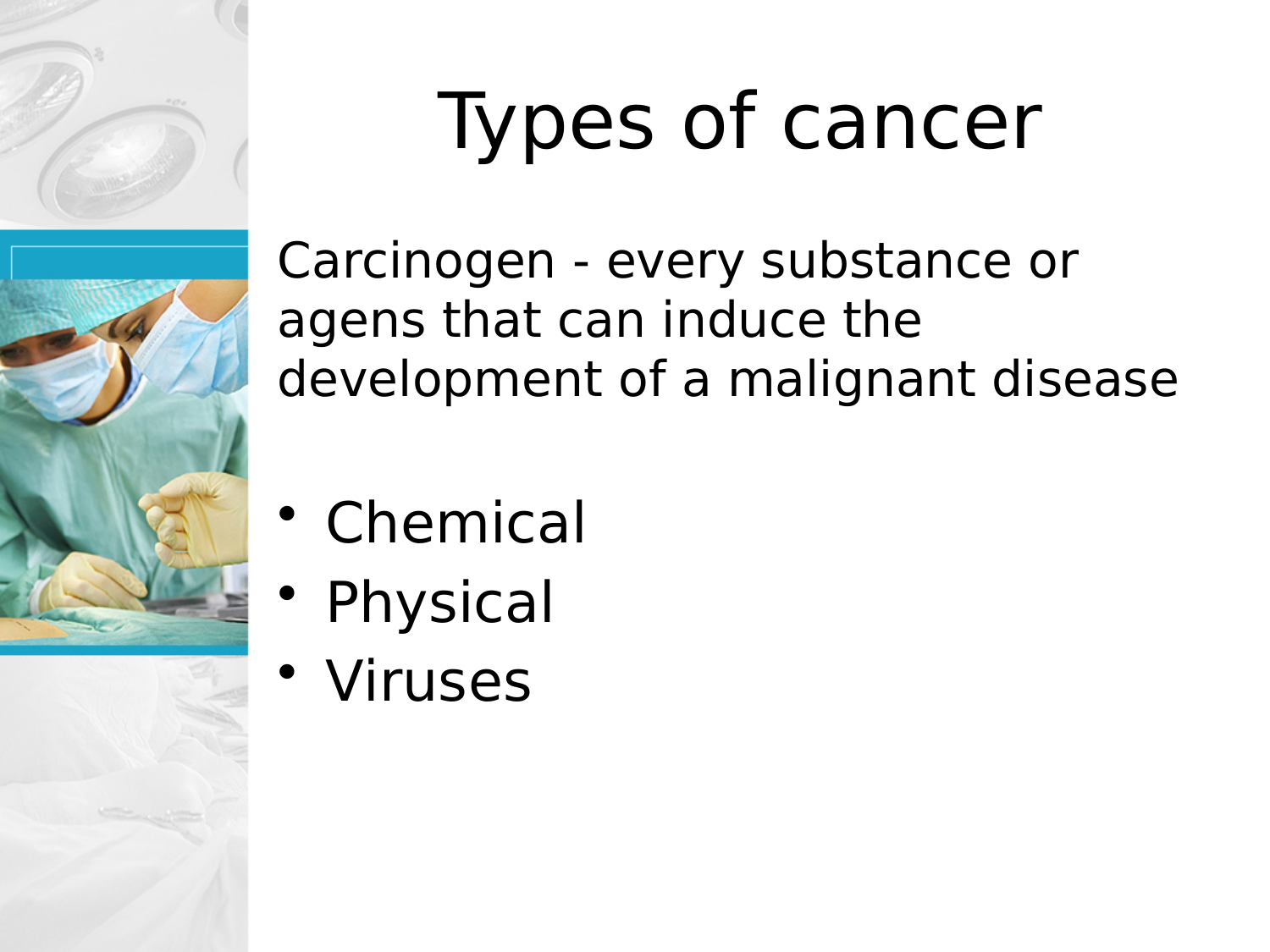

# Types of cancer
Carcinogen - every substance or agens that can induce the development of a malignant disease

Chemical
Physical
Viruses